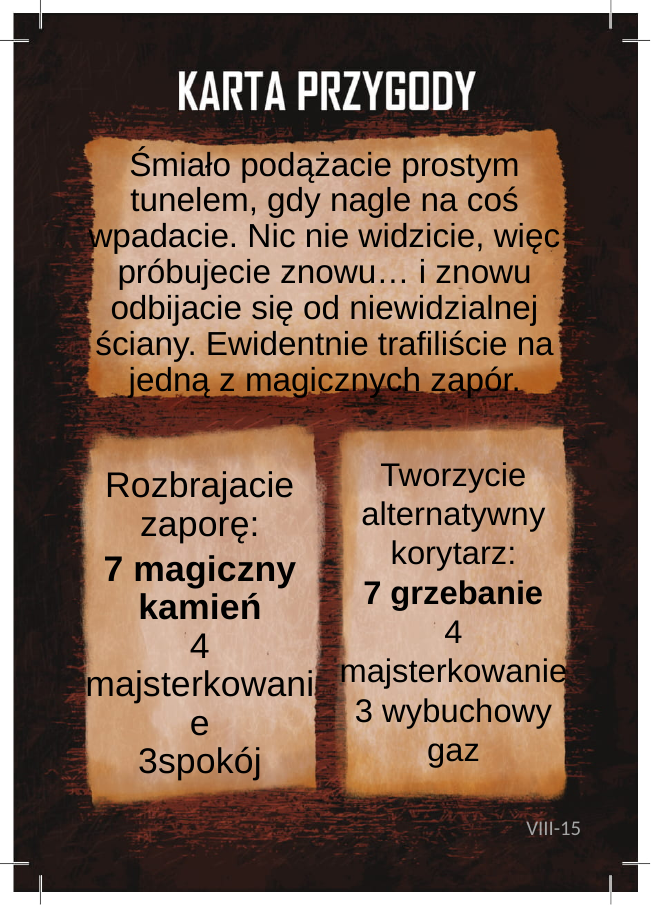

# Śmiało podążacie prostym tunelem, gdy nagle na coś wpadacie. Nic nie widzicie, więc próbujecie znowu… i znowu odbijacie się od niewidzialnej ściany. Ewidentnie trafiliście na jedną z magicznych zapór.
Tworzycie alternatywny korytarz:
7 grzebanie
4 majsterkowanie
3 wybuchowy gaz
Rozbrajacie zaporę:
7 magiczny kamień
4 majsterkowanie
3spokój
VIII-15